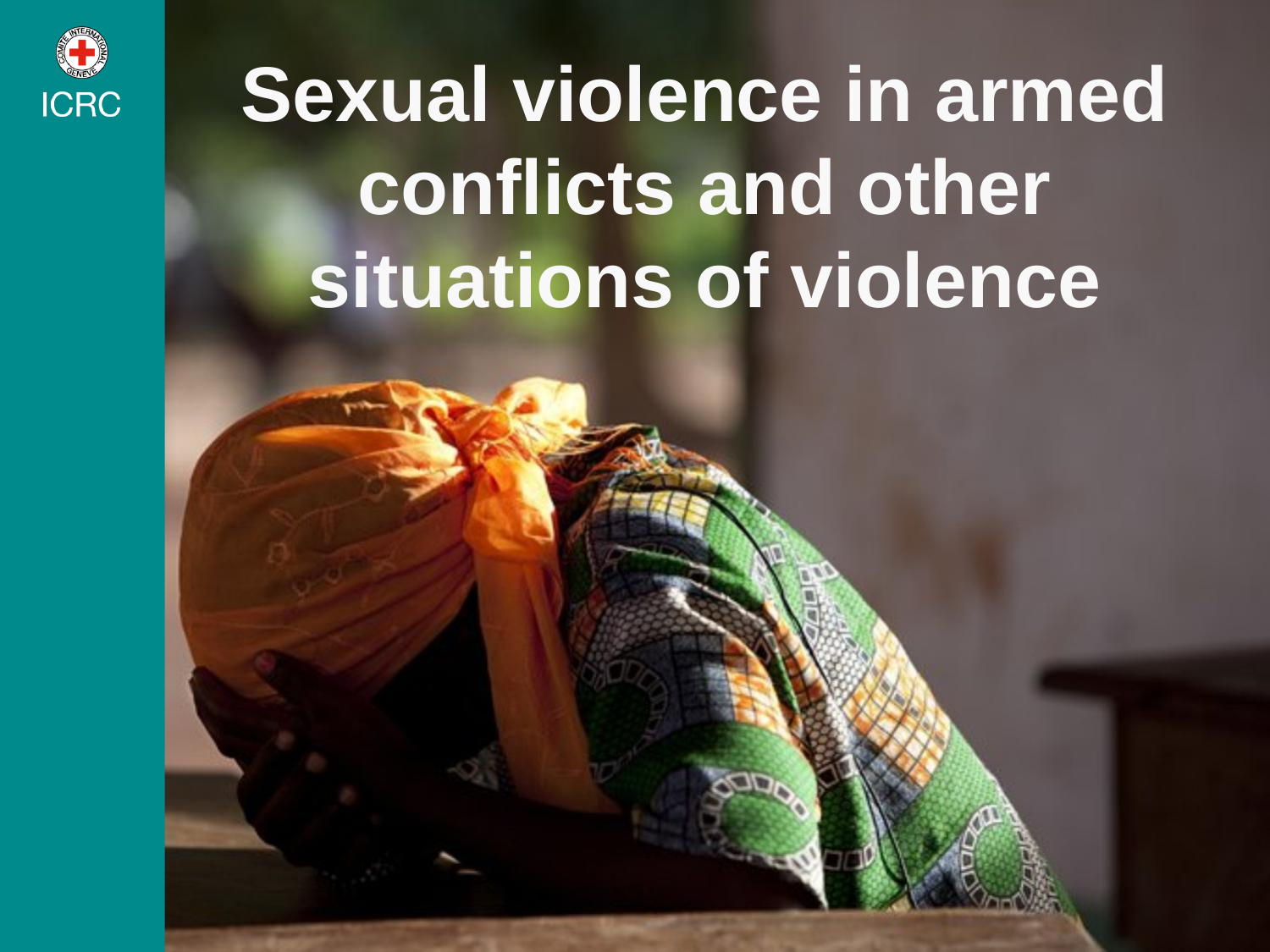

# Sexual violence in armed conflicts and other situations of violence